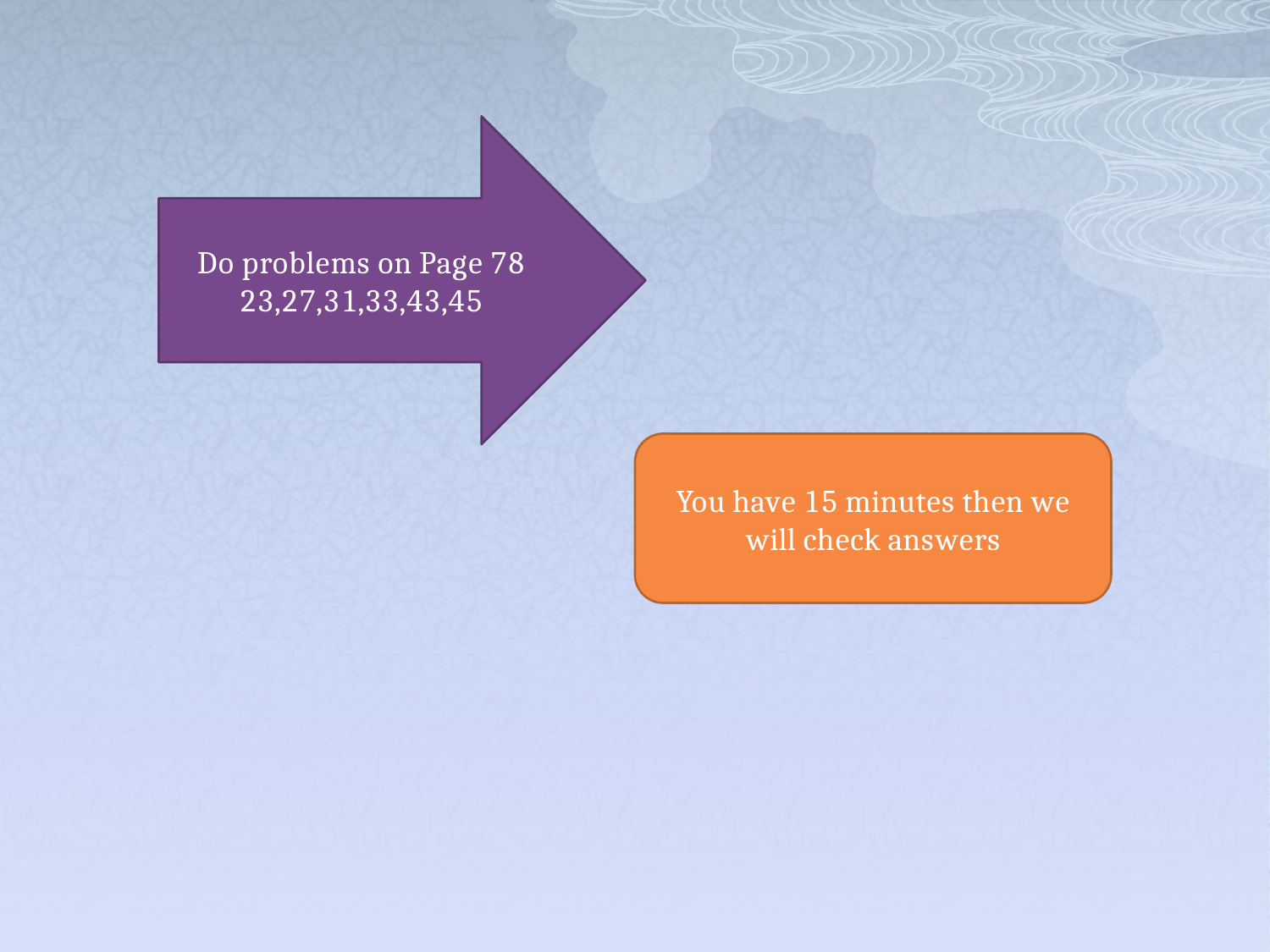

Do problems on Page 78 23,27,31,33,43,45
You have 15 minutes then we will check answers